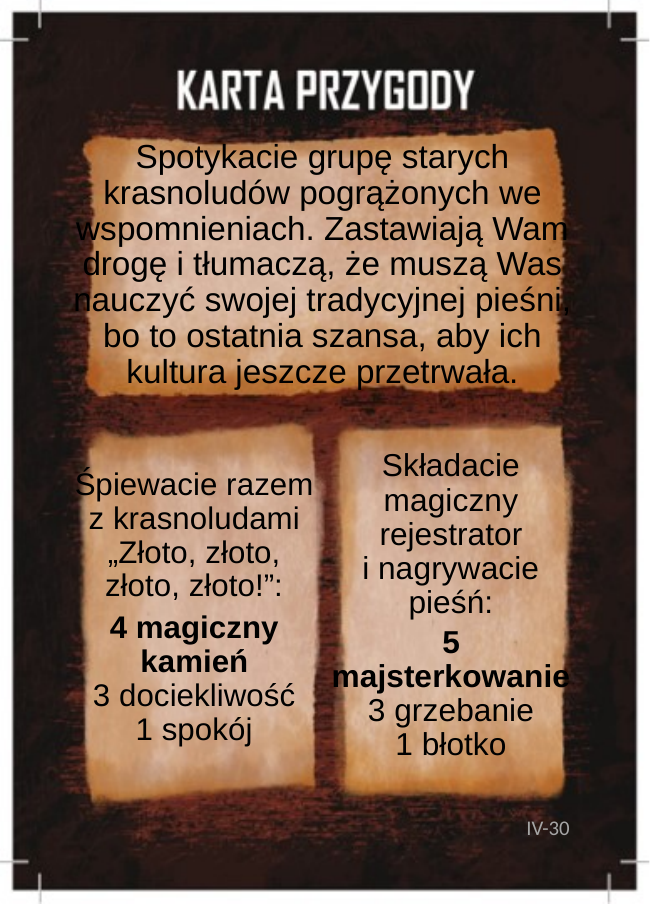

# Spotykacie grupę starych krasnoludów pogrążonych we wspomnieniach. Zastawiają Wam drogę i tłumaczą, że muszą Was nauczyć swojej tradycyjnej pieśni, bo to ostatnia szansa, aby ich kultura jeszcze przetrwała.
Składacie magiczny rejestrator
i nagrywacie pieśń:
5 majsterkowanie
3 grzebanie
1 błotko
Śpiewacie razem
z krasnoludami „Złoto, złoto, złoto, złoto!”:
4 magiczny kamień
3 dociekliwość
1 spokój
IV-30